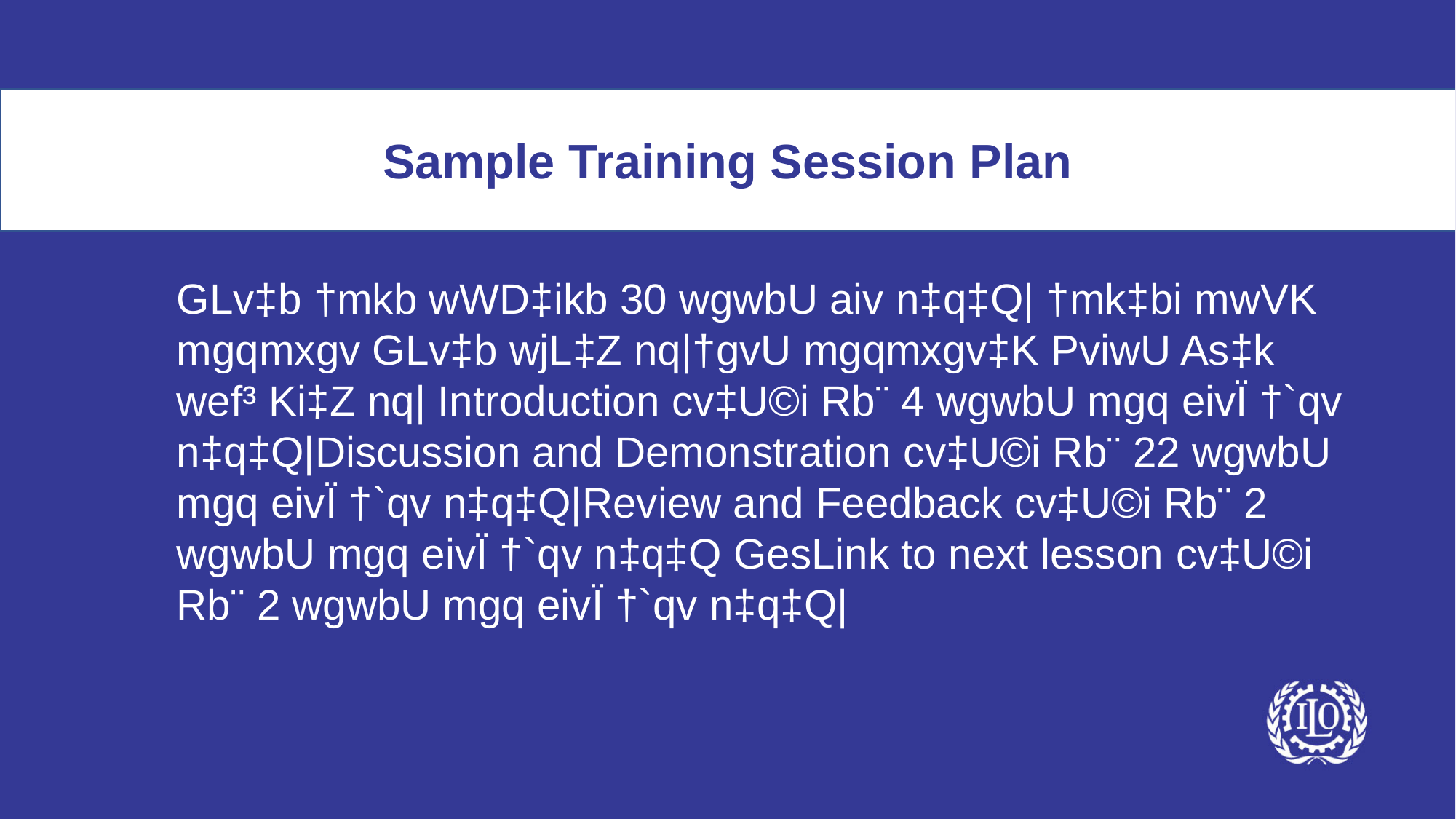

Sample Training Session Plan
GLv‡b †mkb wWD‡ikb 30 wgwbU aiv n‡q‡Q| †mk‡bi mwVK mgqmxgv GLv‡b wjL‡Z nq|†gvU mgqmxgv‡K PviwU As‡k wef³ Ki‡Z nq| Introduction cv‡U©i Rb¨ 4 wgwbU mgq eivÏ †`qv n‡q‡Q|Discussion and Demonstration cv‡U©i Rb¨ 22 wgwbU mgq eivÏ †`qv n‡q‡Q|Review and Feedback cv‡U©i Rb¨ 2 wgwbU mgq eivÏ †`qv n‡q‡Q GesLink to next lesson cv‡U©i Rb¨ 2 wgwbU mgq eivÏ †`qv n‡q‡Q|